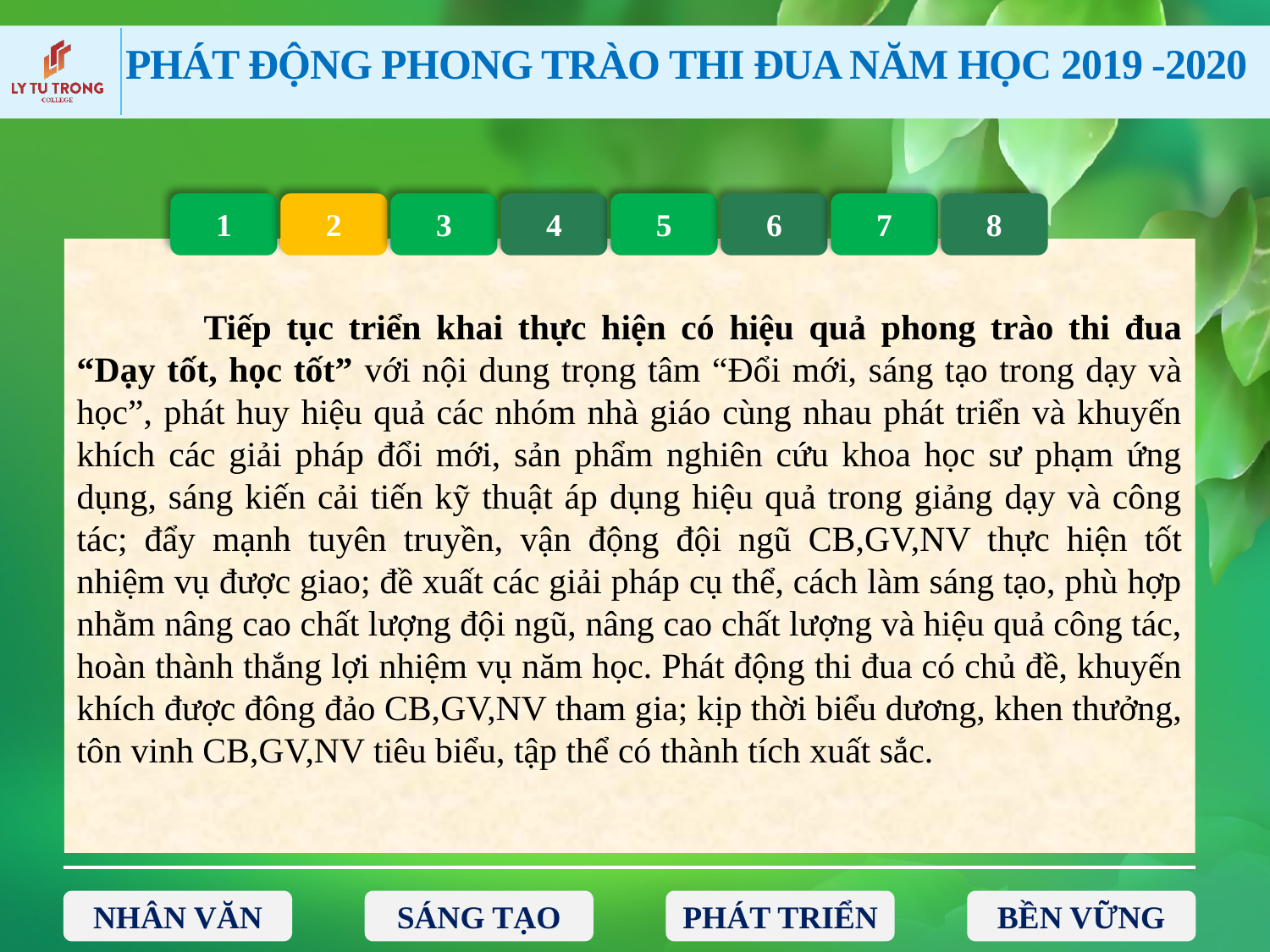

1
2
3
4
5
6
7
8

	Tiếp tục triển khai thực hiện có hiệu quả phong trào thi đua “Dạy tốt, học tốt” với nội dung trọng tâm “Đổi mới, sáng tạo trong dạy và học”, phát huy hiệu quả các nhóm nhà giáo cùng nhau phát triển và khuyến khích các giải pháp đổi mới, sản phẩm nghiên cứu khoa học sư phạm ứng dụng, sáng kiến cải tiến kỹ thuật áp dụng hiệu quả trong giảng dạy và công tác; đẩy mạnh tuyên truyền, vận động đội ngũ CB,GV,NV thực hiện tốt nhiệm vụ được giao; đề xuất các giải pháp cụ thể, cách làm sáng tạo, phù hợp nhằm nâng cao chất lượng đội ngũ, nâng cao chất lượng và hiệu quả công tác, hoàn thành thắng lợi nhiệm vụ năm học. Phát động thi đua có chủ đề, khuyến khích được đông đảo CB,GV,NV tham gia; kịp thời biểu dương, khen thưởng, tôn vinh CB,GV,NV tiêu biểu, tập thể có thành tích xuất sắc.